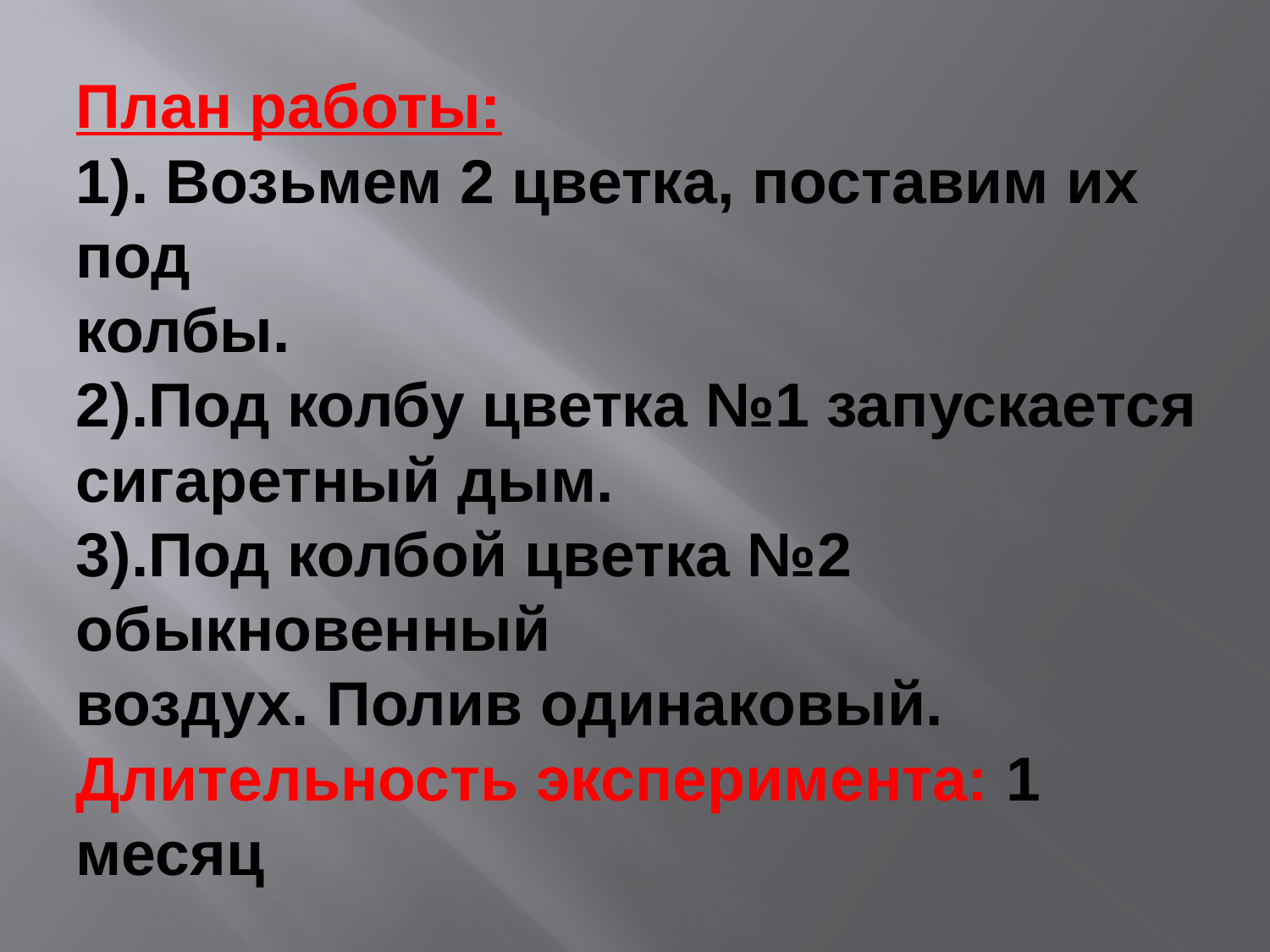

# План работы: 1). Возьмем 2 цветка, поставим их под колбы. 2).Под колбу цветка №1 запускается сигаретный дым. 3).Под колбой цветка №2 обыкновенный воздух. Полив одинаковый. Длительность эксперимента: 1 месяц